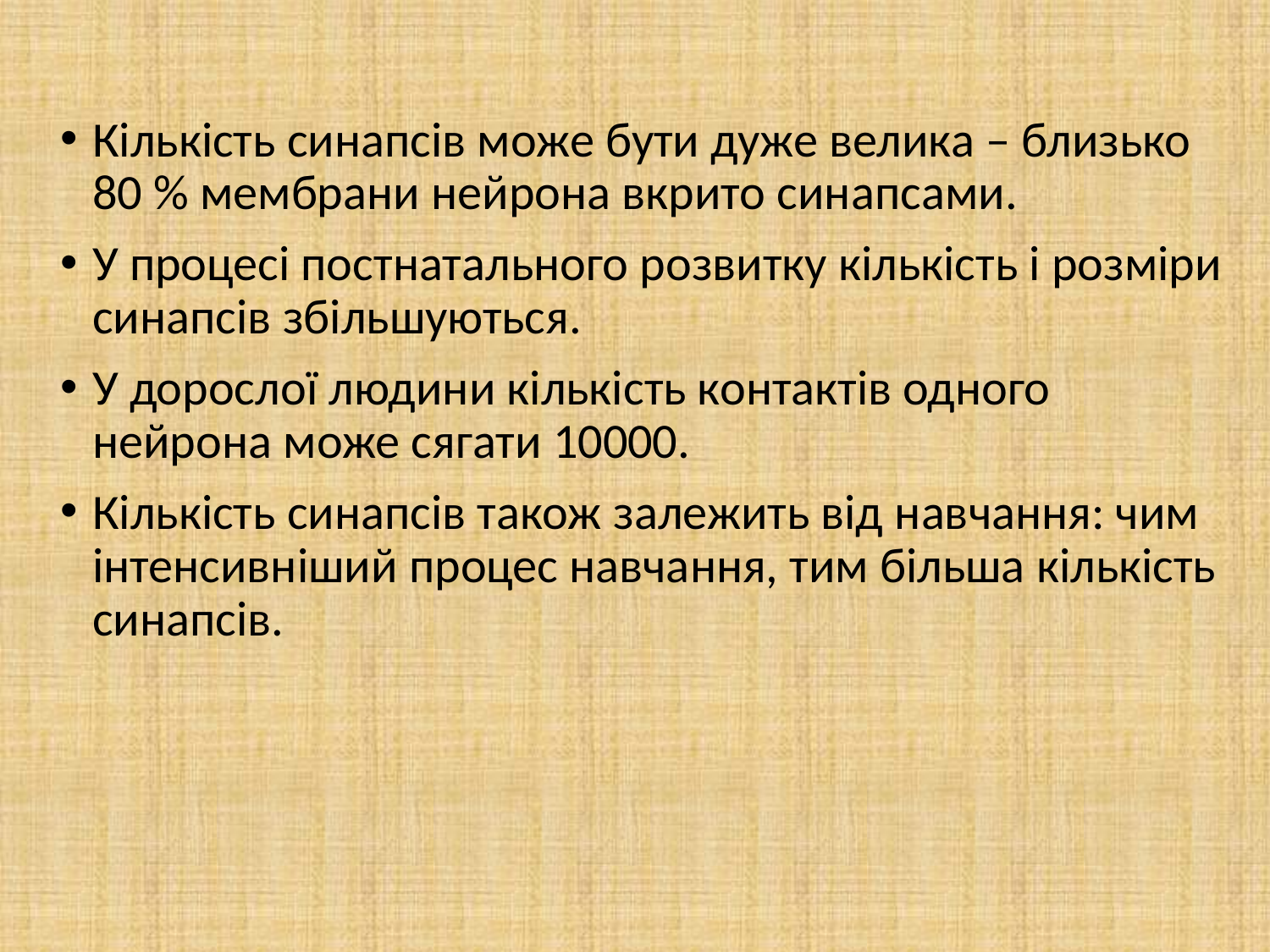

Кількість синапсів може бути дуже велика – близько 80 % мембрани нейрона вкрито синапсами.
У процесі постнатального розвитку кількість і розміри синапсів збільшуються.
У дорослої людини кількість контактів одного  нейрона може сягати 10000.
Кількість синапсів також залежить від навчання: чим інтенсивніший процес навчання, тим більша кількість синапсів.